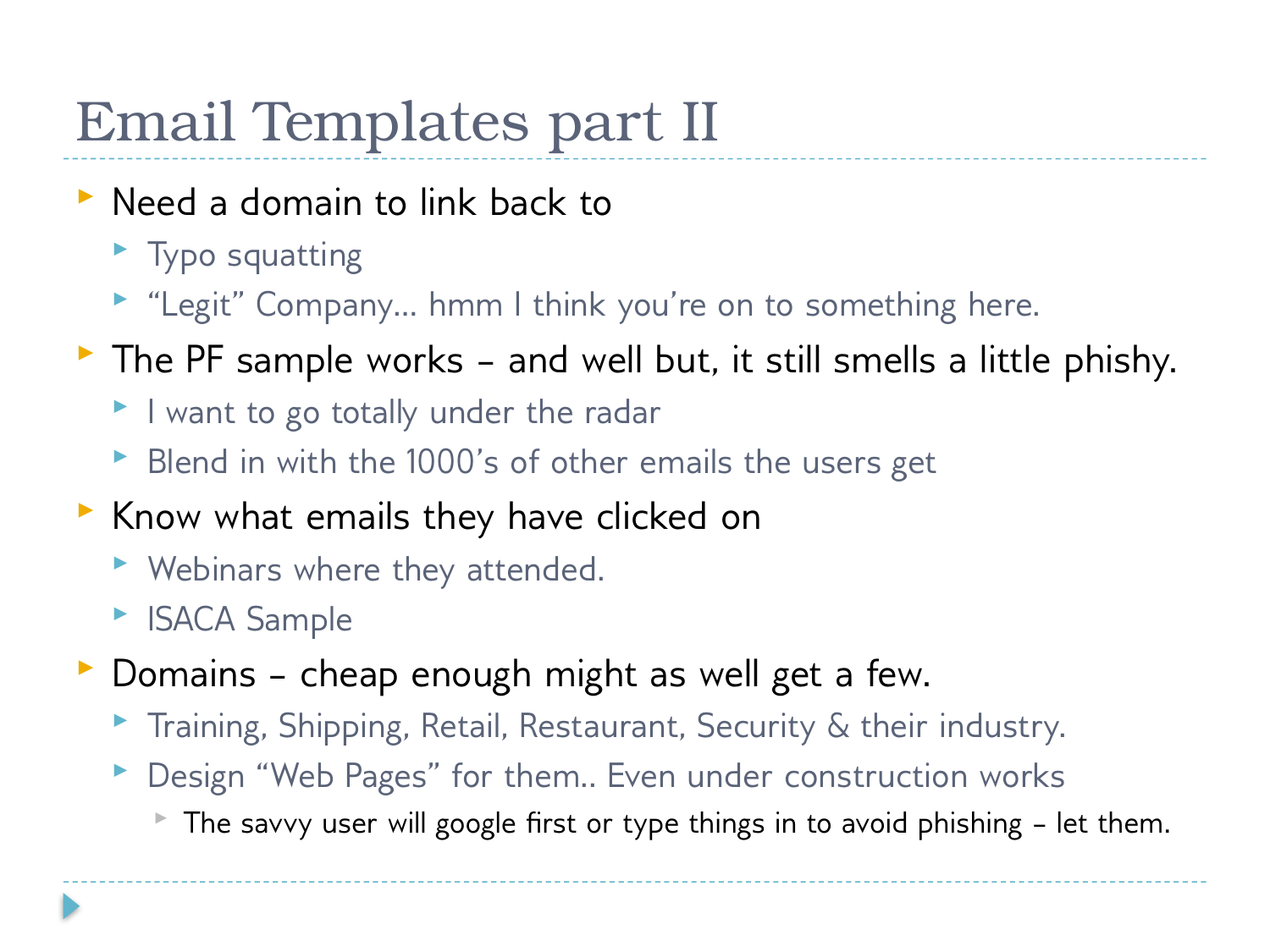

# Email Templates part II
Need a domain to link back to
Typo squatting
“Legit” Company… hmm I think you’re on to something here.
The PF sample works – and well but, it still smells a little phishy.
I want to go totally under the radar
Blend in with the 1000’s of other emails the users get
Know what emails they have clicked on
Webinars where they attended.
ISACA Sample
Domains – cheap enough might as well get a few.
Training, Shipping, Retail, Restaurant, Security & their industry.
Design “Web Pages” for them.. Even under construction works
The savvy user will google first or type things in to avoid phishing – let them.